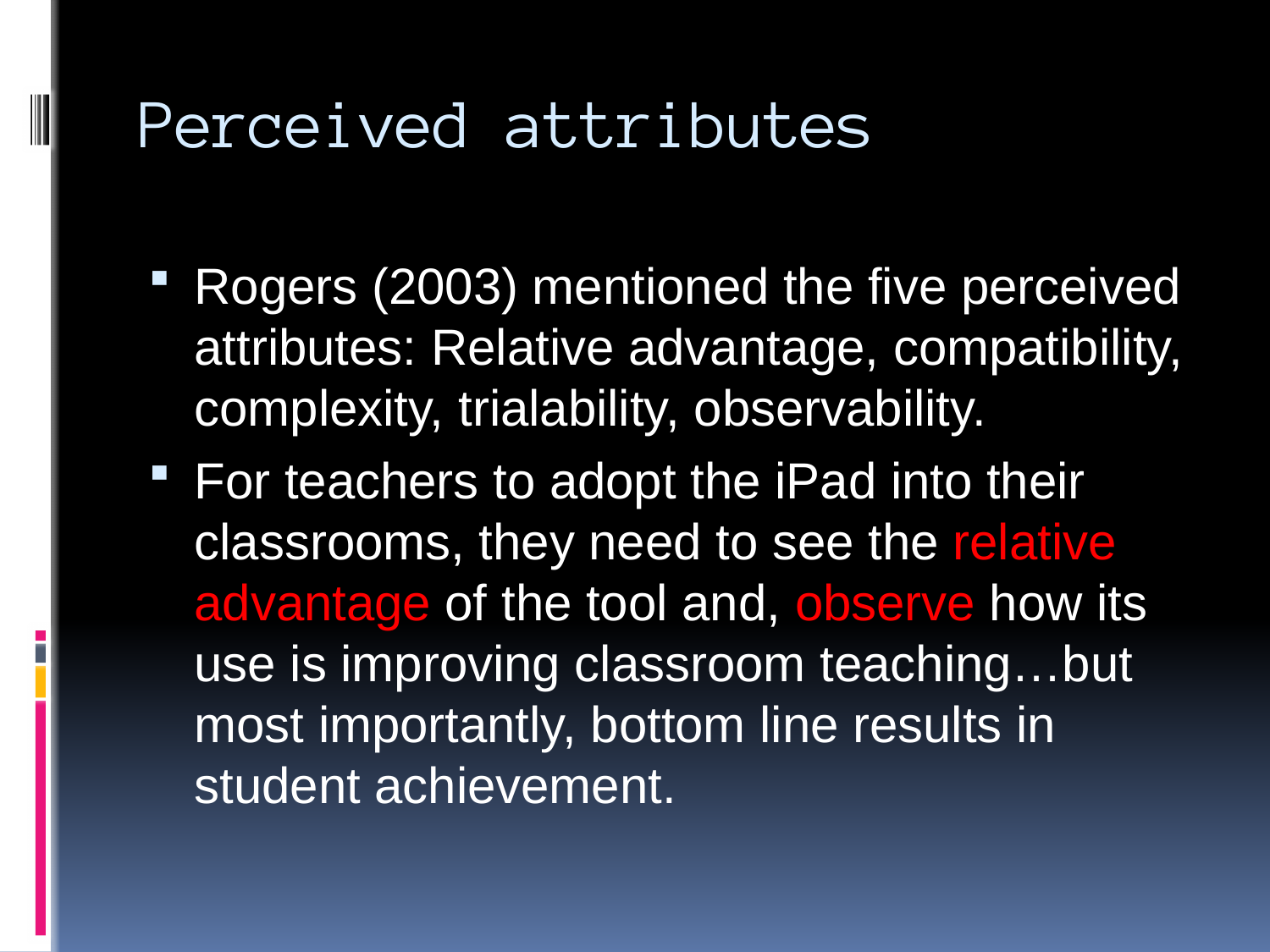

# Perceived attributes
Rogers (2003) mentioned the five perceived attributes: Relative advantage, compatibility, complexity, trialability, observability.
For teachers to adopt the iPad into their classrooms, they need to see the relative advantage of the tool and, observe how its use is improving classroom teaching…but most importantly, bottom line results in student achievement.